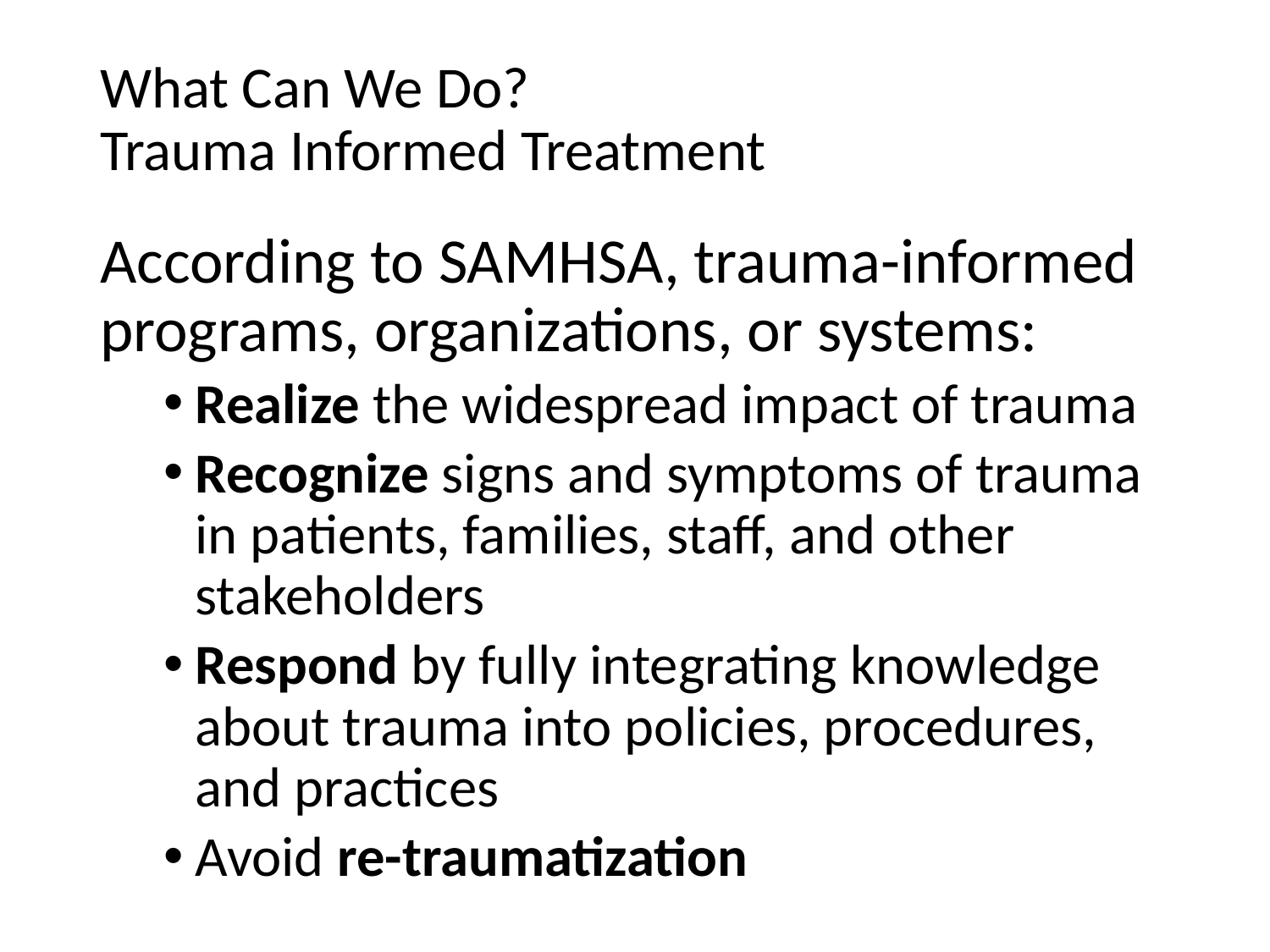

# What Can We Do? Trauma Informed Treatment
According to SAMHSA, trauma-informed programs, organizations, or systems:
Realize the widespread impact of trauma
Recognize signs and symptoms of trauma in patients, families, staff, and other stakeholders
Respond by fully integrating knowledge about trauma into policies, procedures, and practices
Avoid re-traumatization